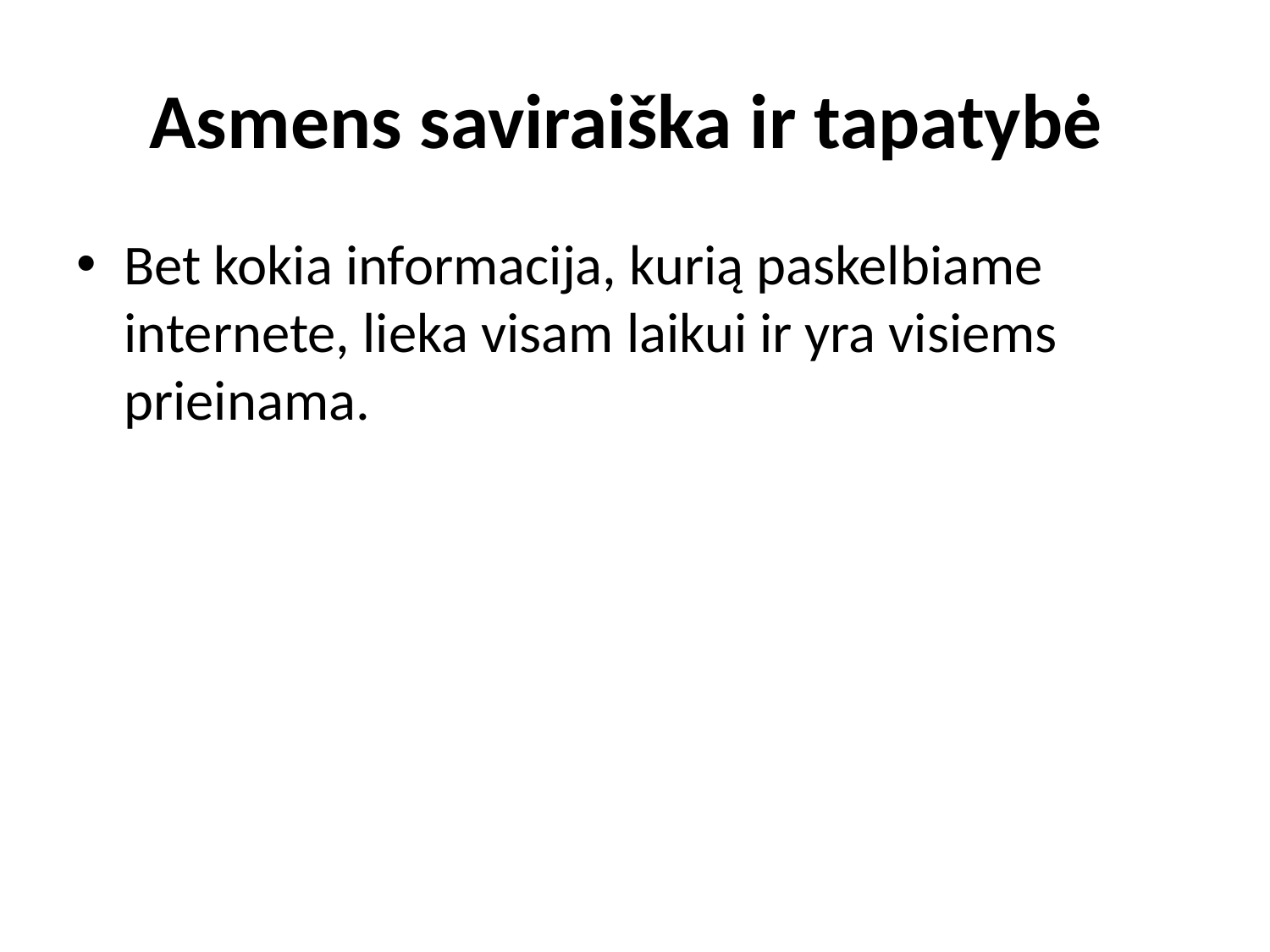

# Asmens saviraiška ir tapatybė
Bet kokia informacija, kurią paskelbiame internete, lieka visam laikui ir yra visiems prieinama.